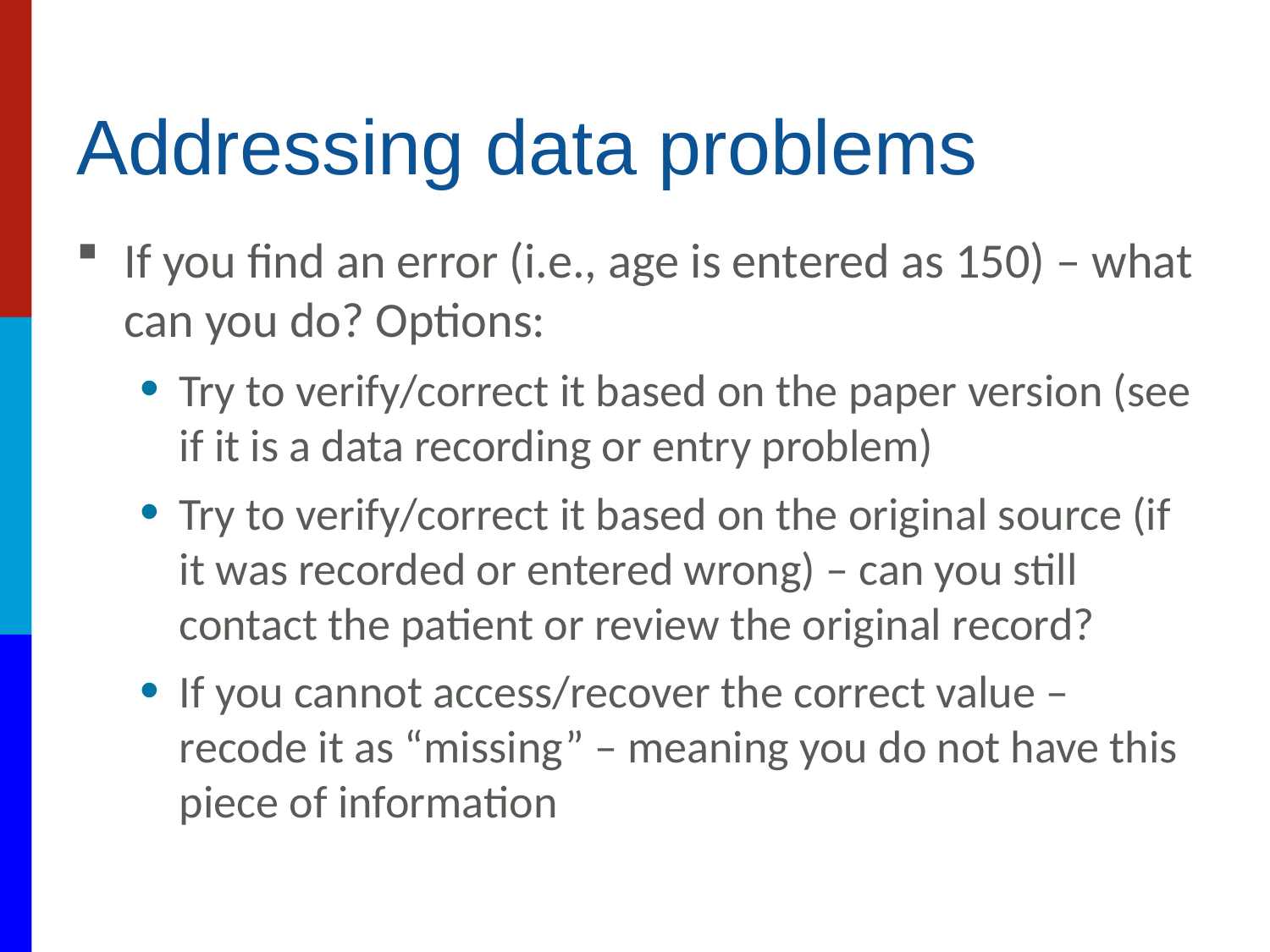

# Addressing data problems
If you find an error (i.e., age is entered as 150) – what can you do? Options:
Try to verify/correct it based on the paper version (see if it is a data recording or entry problem)
Try to verify/correct it based on the original source (if it was recorded or entered wrong) – can you still contact the patient or review the original record?
If you cannot access/recover the correct value – recode it as “missing” – meaning you do not have this piece of information